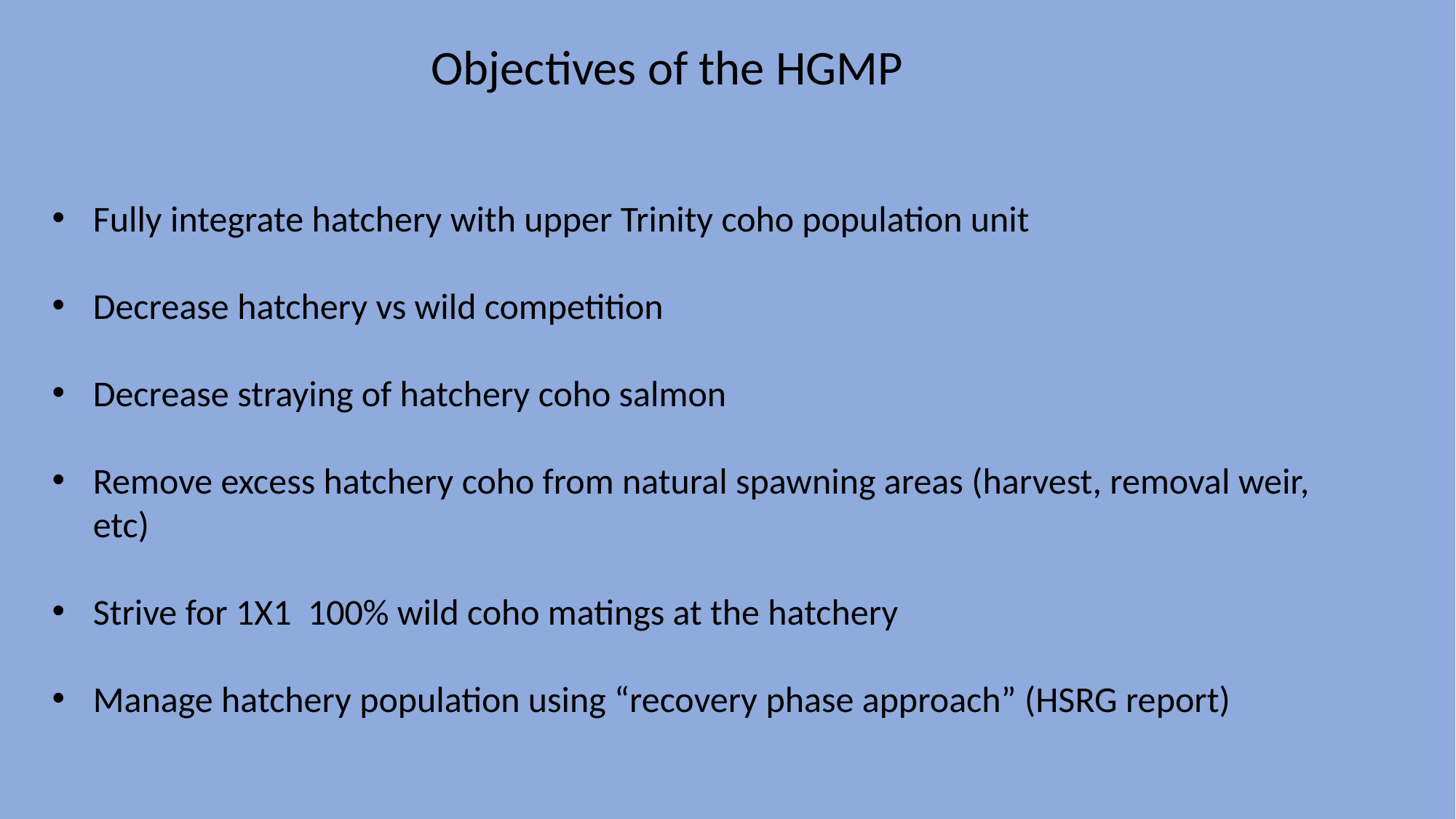

Objectives of the HGMP
Fully integrate hatchery with upper Trinity coho population unit

Decrease hatchery vs wild competition

Decrease straying of hatchery coho salmon

Remove excess hatchery coho from natural spawning areas (harvest, removal weir, etc)

Strive for 1X1  100% wild coho matings at the hatchery

Manage hatchery population using “recovery phase approach” (HSRG report)